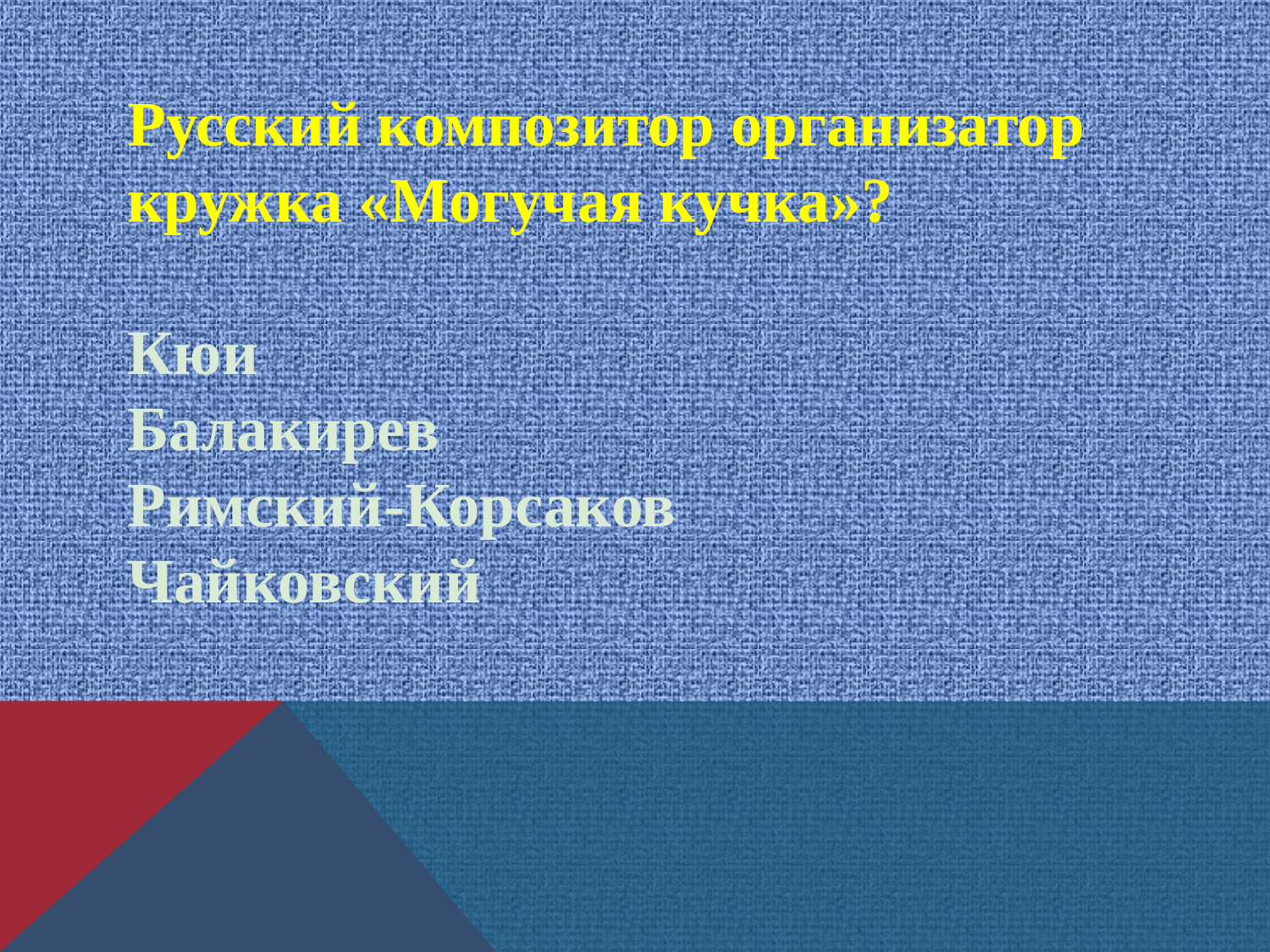

Русский композитор организатор кружка «Могучая кучка»?

Кюи
Балакирев
Римский-Корсаков
Чайковский